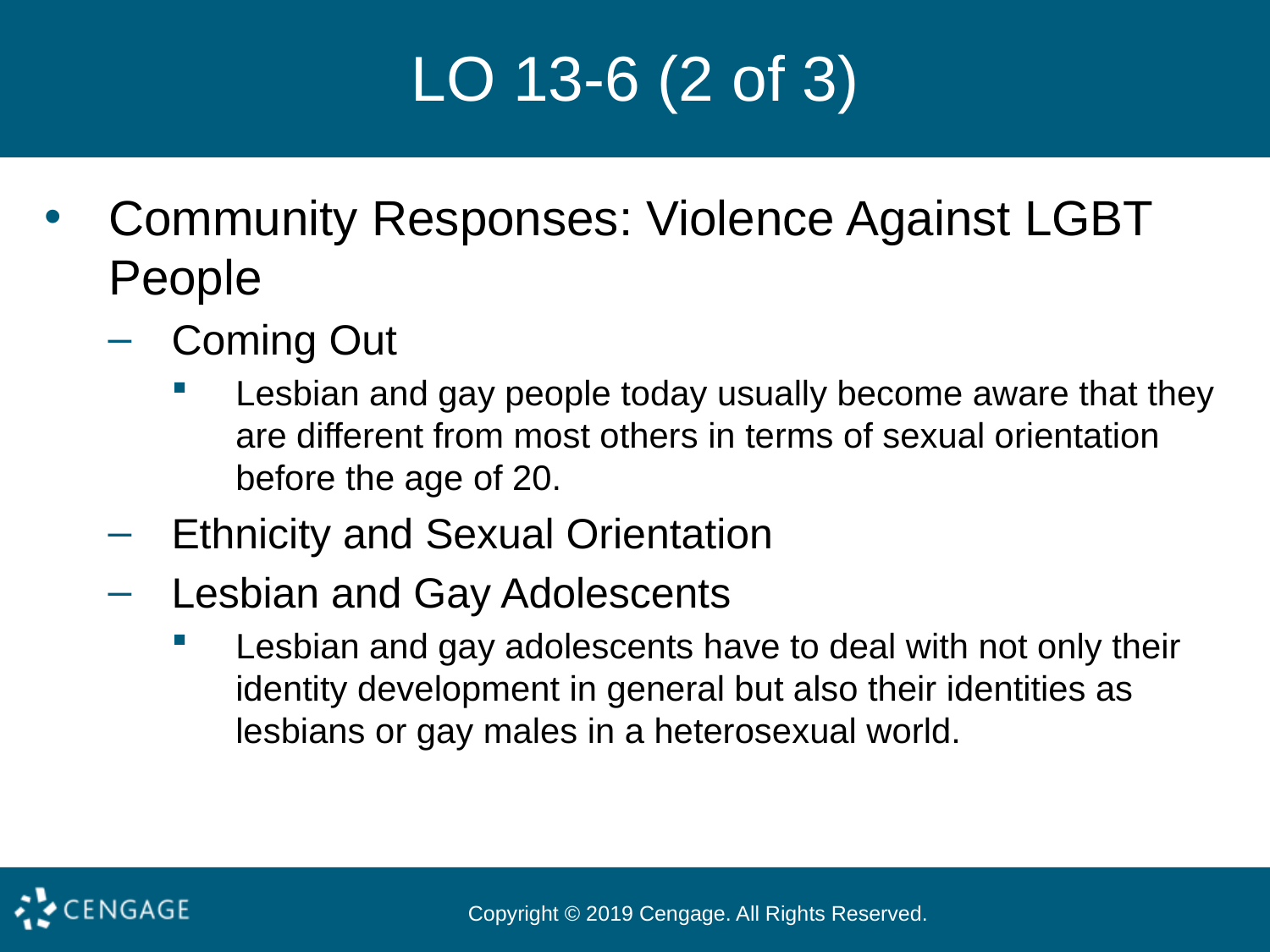

# LO 13-6 (2 of 3)
Community Responses: Violence Against LGBT People
Coming Out
Lesbian and gay people today usually become aware that they are different from most others in terms of sexual orientation before the age of 20.
Ethnicity and Sexual Orientation
Lesbian and Gay Adolescents
Lesbian and gay adolescents have to deal with not only their identity development in general but also their identities as lesbians or gay males in a heterosexual world.